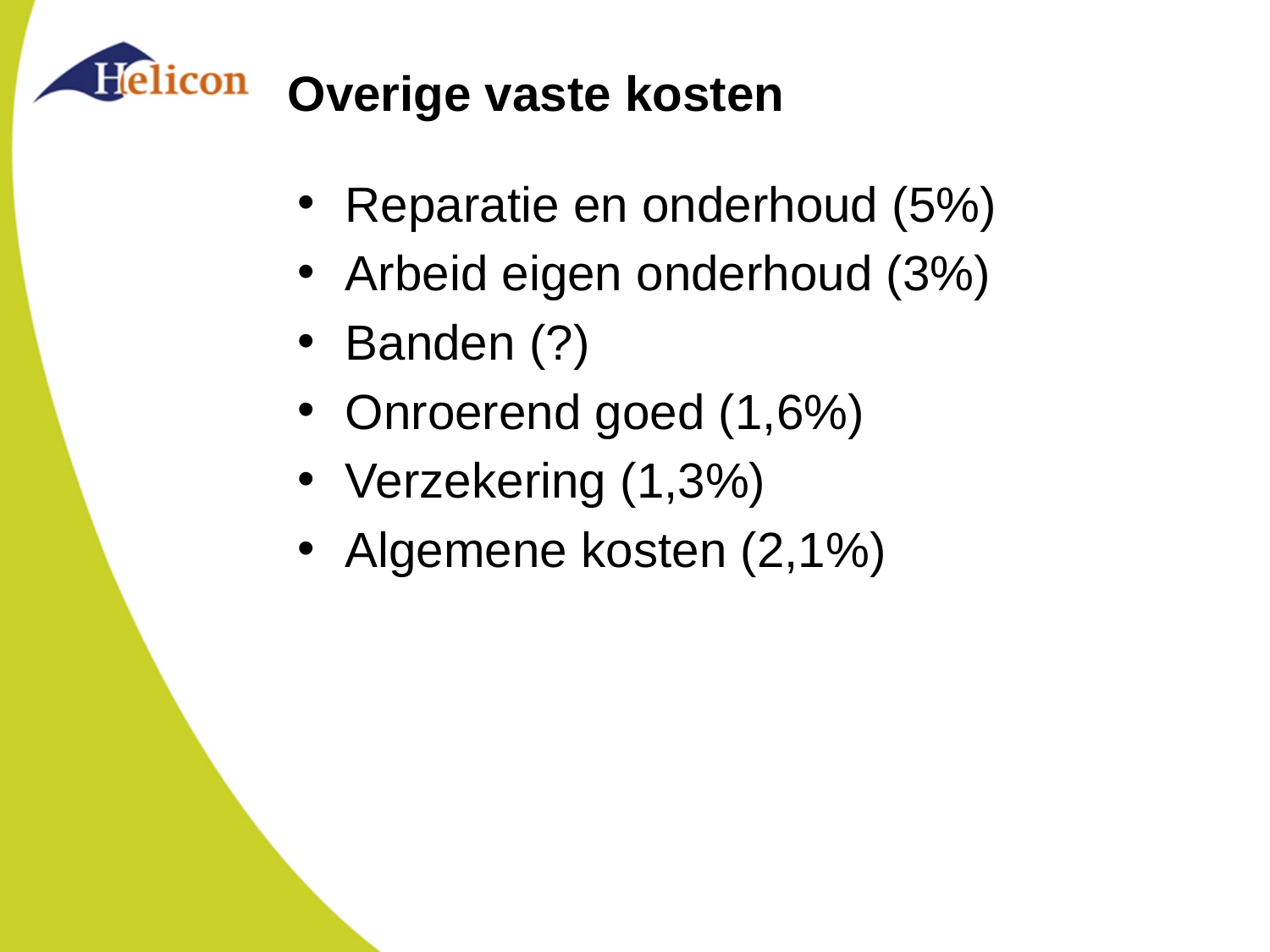

# Overige vaste kosten
Reparatie en onderhoud (5%)
Arbeid eigen onderhoud (3%)
Banden (?)
Onroerend goed (1,6%)
Verzekering (1,3%)
Algemene kosten (2,1%)